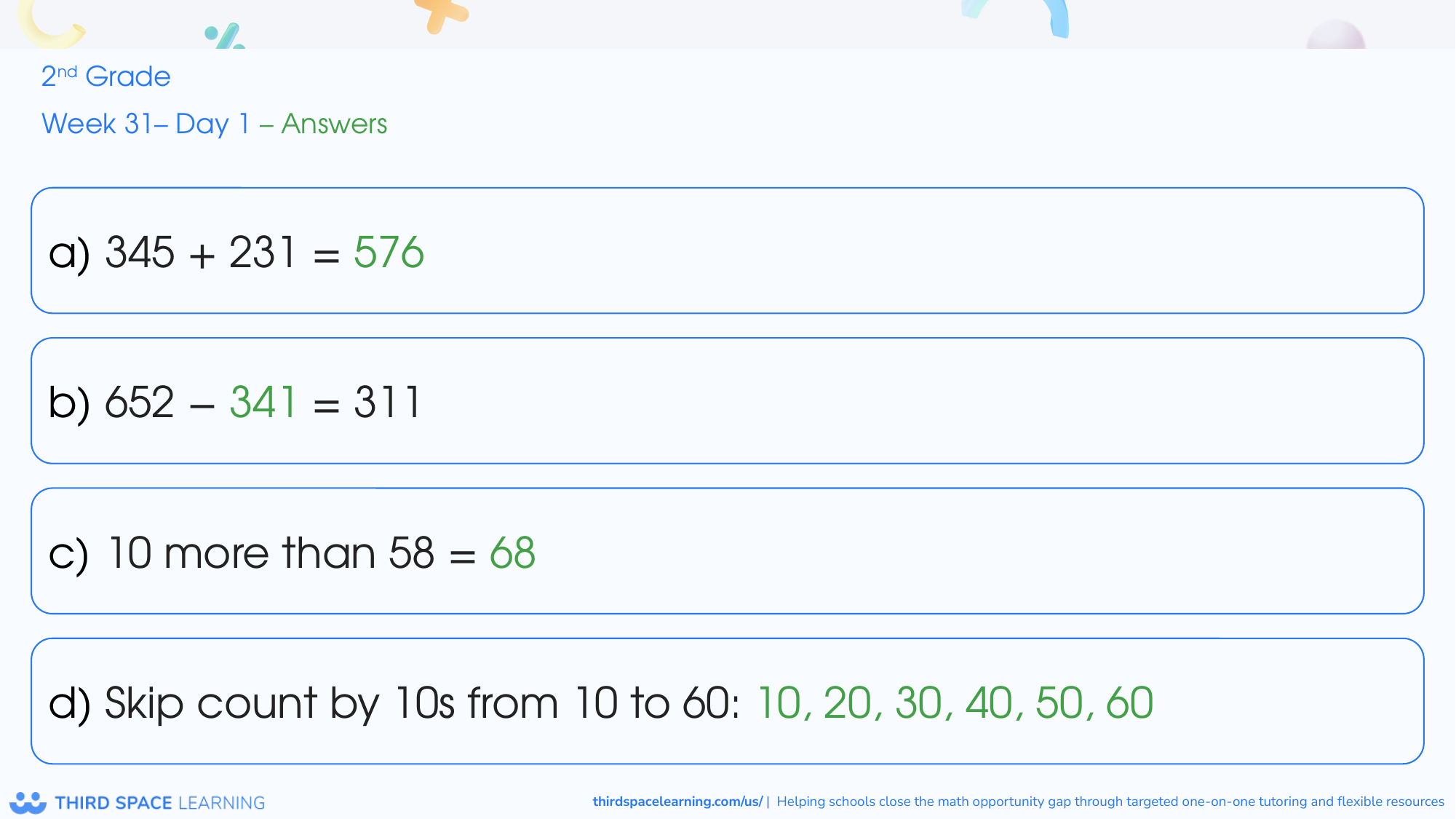

2nd Grade
Week 31– Day 1 – Answers
345 + 231 = 576
652 − 341 = 311
10 more than 58 = 68
Skip count by 10s from 10 to 60: 10, 20, 30, 40, 50, 60